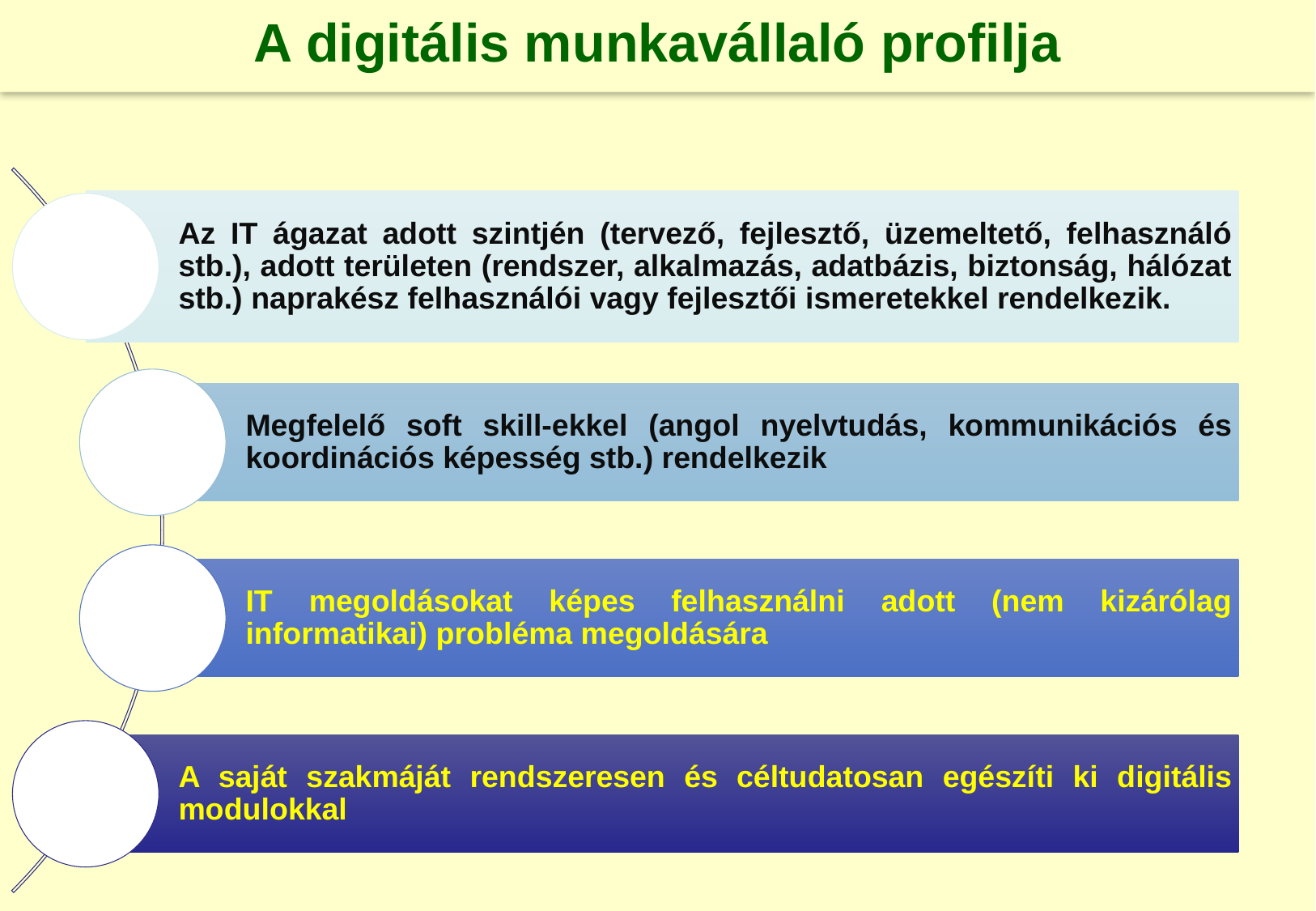

# A digitális munkavállaló profilja
Az IT ágazat adott szintjén (tervező, fejlesztő, üzemeltető, felhasználó stb.), adott területen (rendszer, alkalmazás, adatbázis, biztonság, hálózat stb.) naprakész felhasználói vagy fejlesztői ismeretekkel rendelkezik.
Megfelelő soft skill-ekkel (angol nyelvtudás, kommunikációs és koordinációs képesség stb.) rendelkezik
IT megoldásokat képes felhasználni adott (nem kizárólag informatikai) probléma megoldására
A saját szakmáját rendszeresen és céltudatosan egészíti ki digitális modulokkal